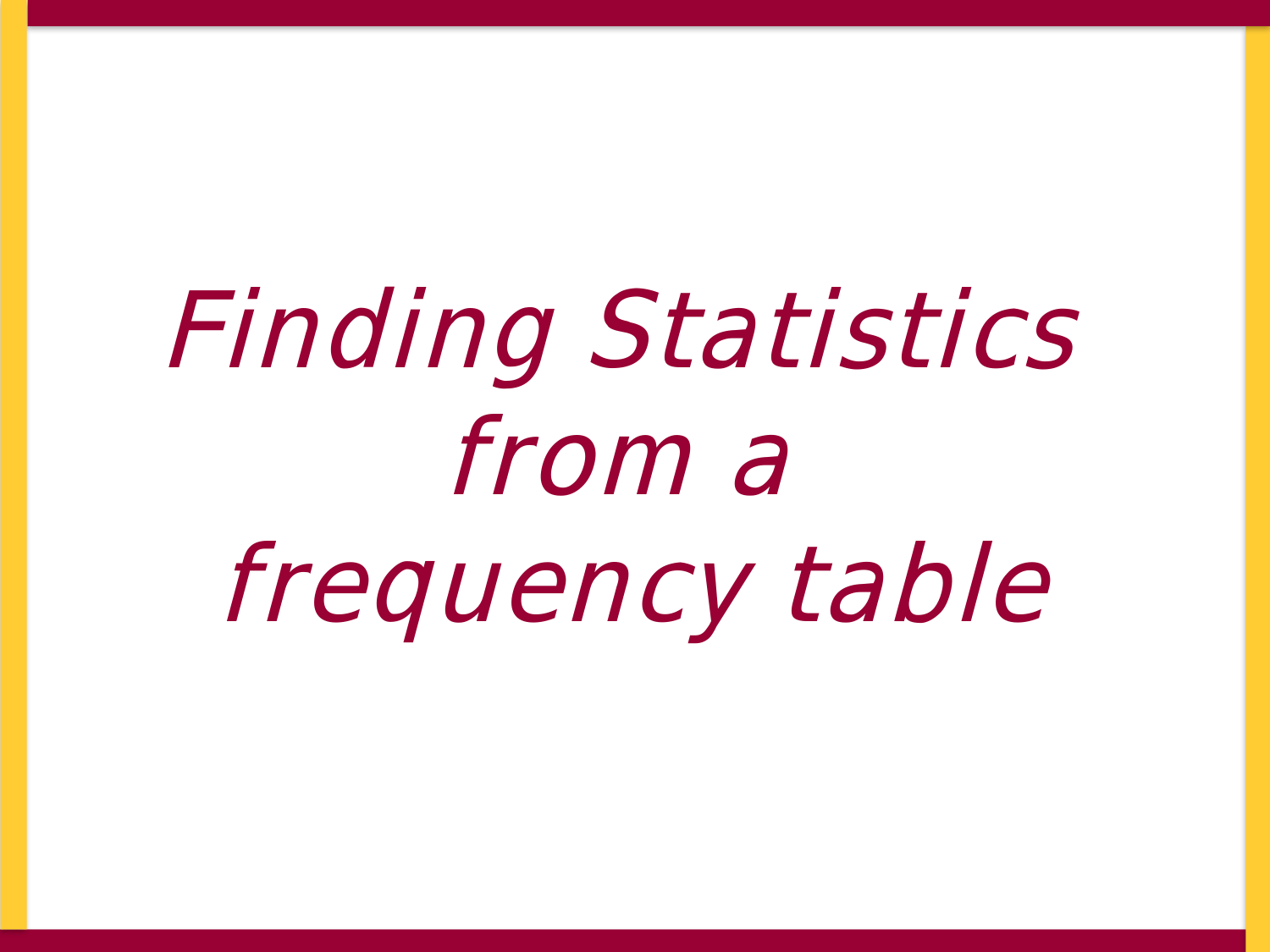

# Finding Statistics  from a frequency table